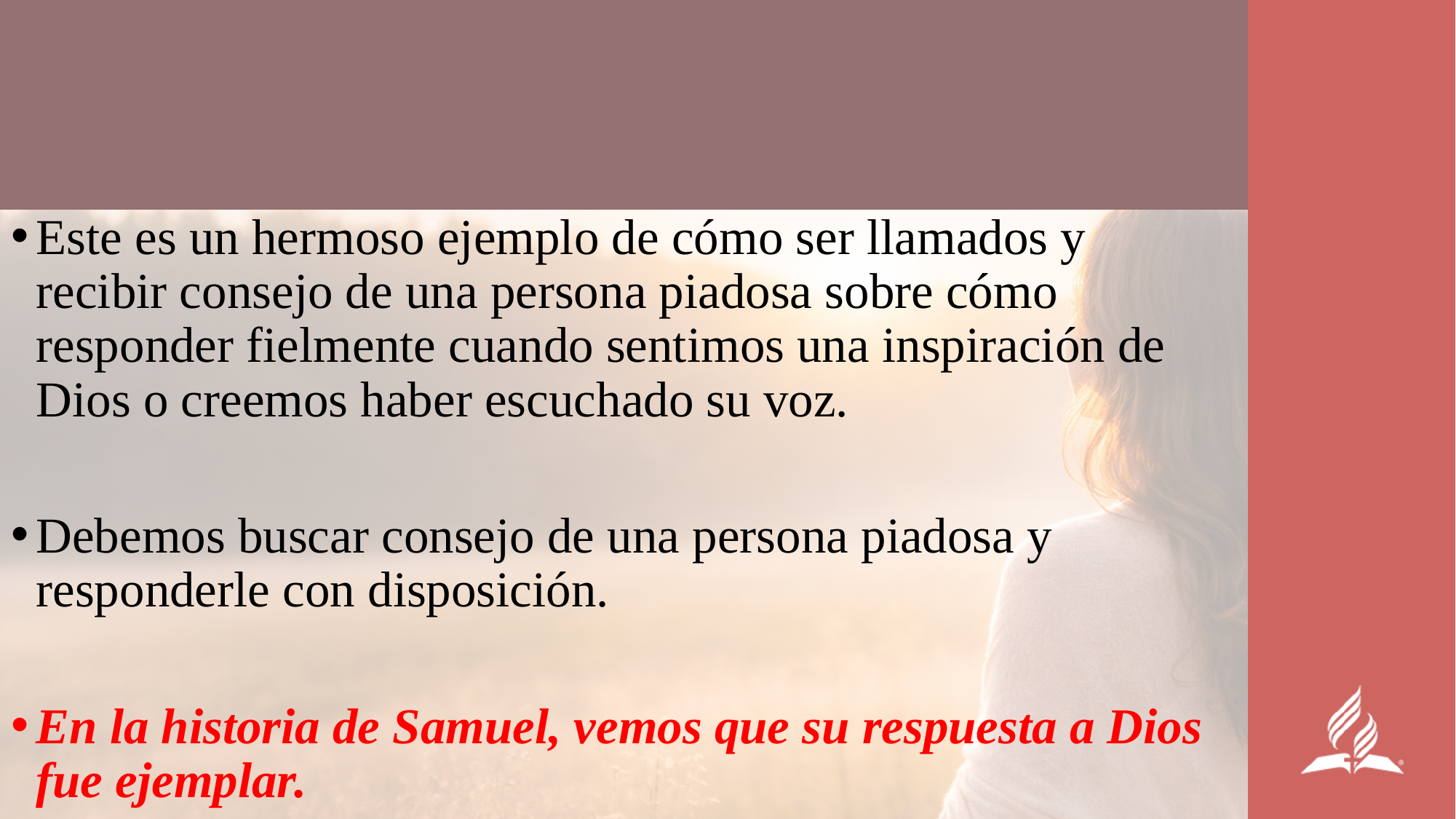

Este es un hermoso ejemplo de cómo ser llamados y recibir consejo de una persona piadosa sobre cómo responder fielmente cuando sentimos una inspiración de Dios o creemos haber escuchado su voz.

Debemos buscar consejo de una persona piadosa y responderle con disposición.

En la historia de Samuel, vemos que su respuesta a Dios fue ejemplar.